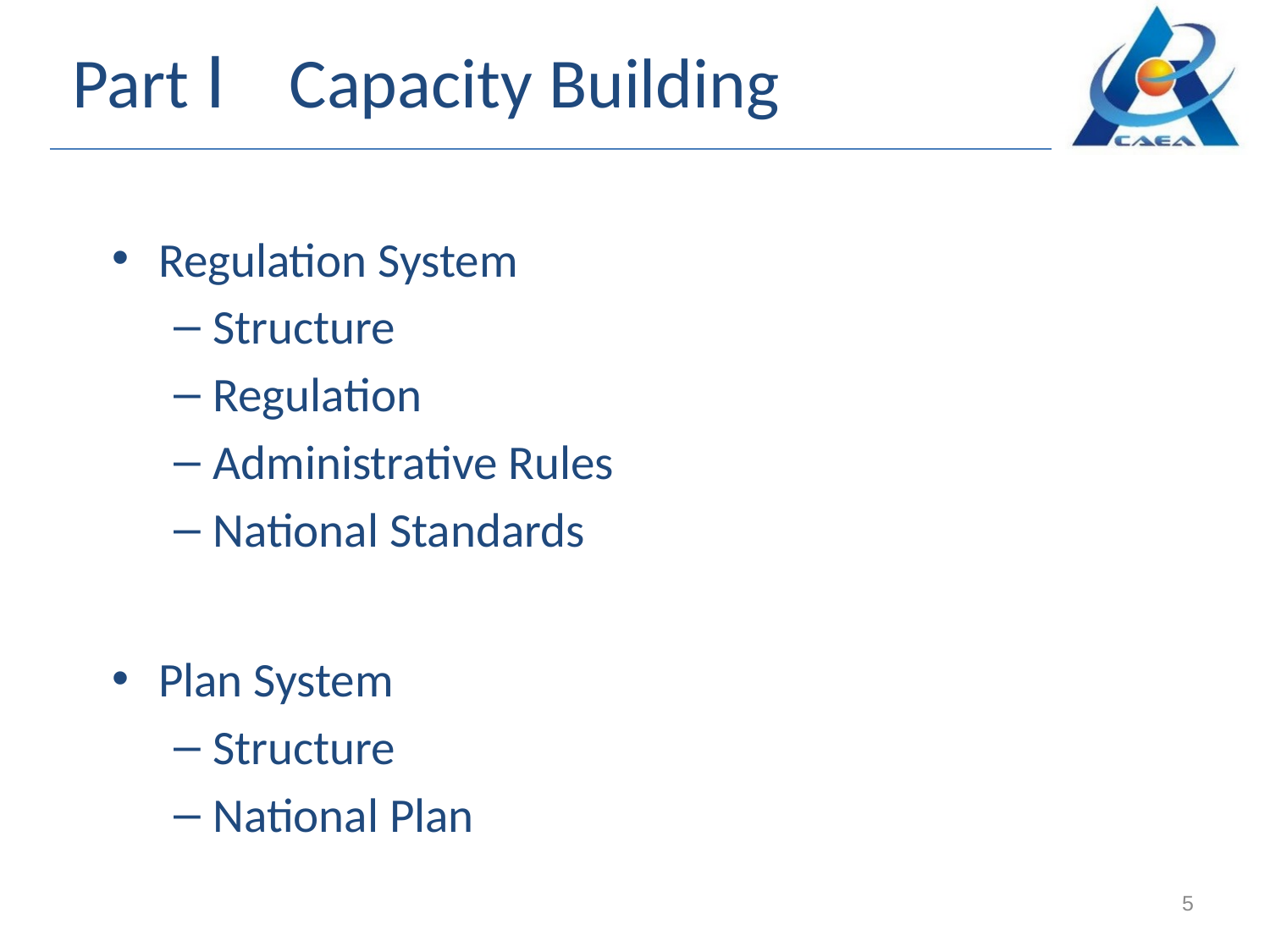

# Part Ⅰ    Capacity Building
Regulation System
Structure
Regulation
Administrative Rules
National Standards

Plan System
Structure
National Plan

5